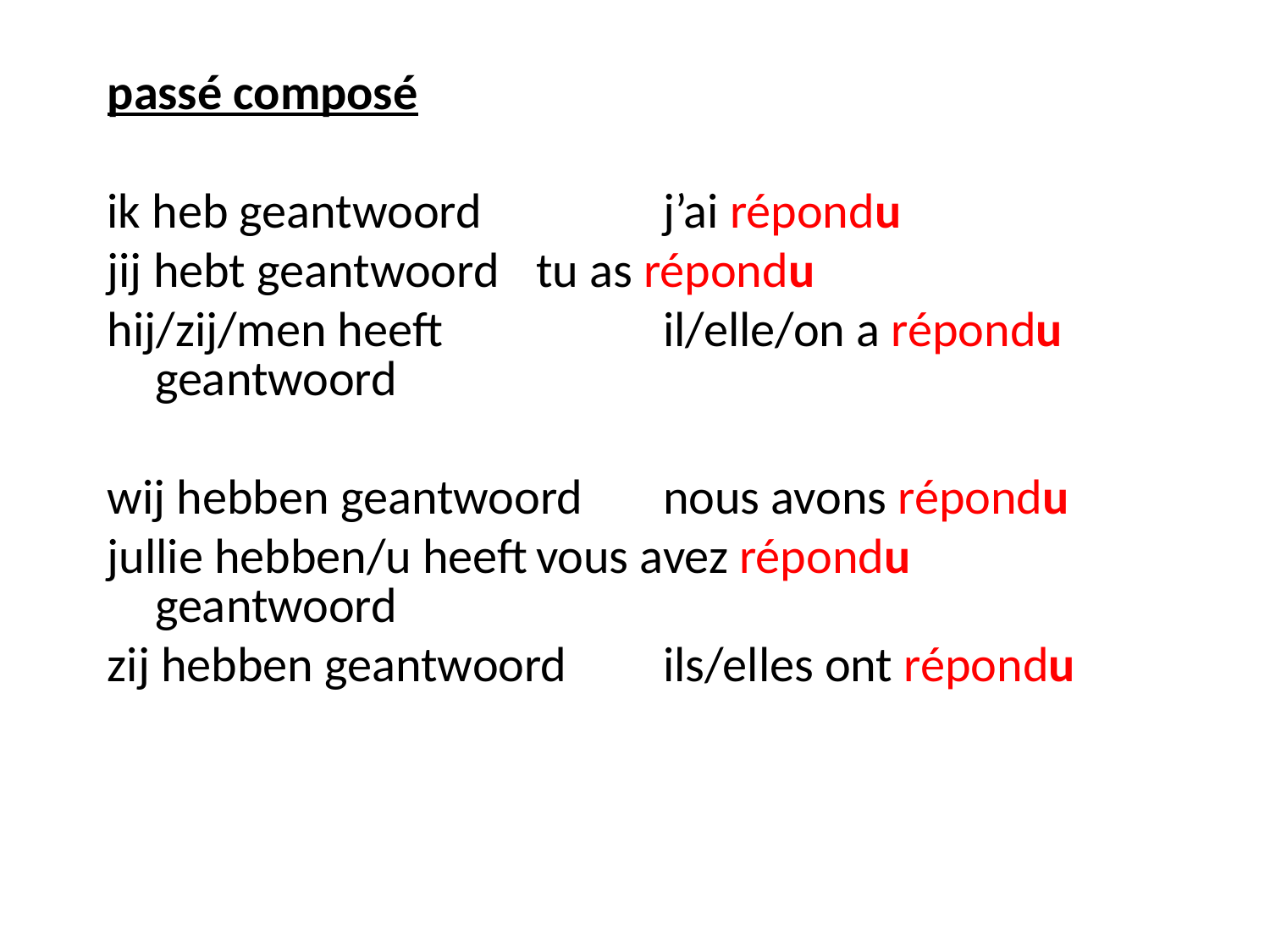

passé composé

ik heb geantwoord		j’ai répondu
jij hebt geantwoord 	tu as répondu
hij/zij/men heeft 		il/elle/on a répondu
geantwoord

wij hebben geantwoord 	nous avons répondu
jullie hebben/u heeft	vous avez répondu
geantwoord
zij hebben geantwoord 	ils/elles ont répondu